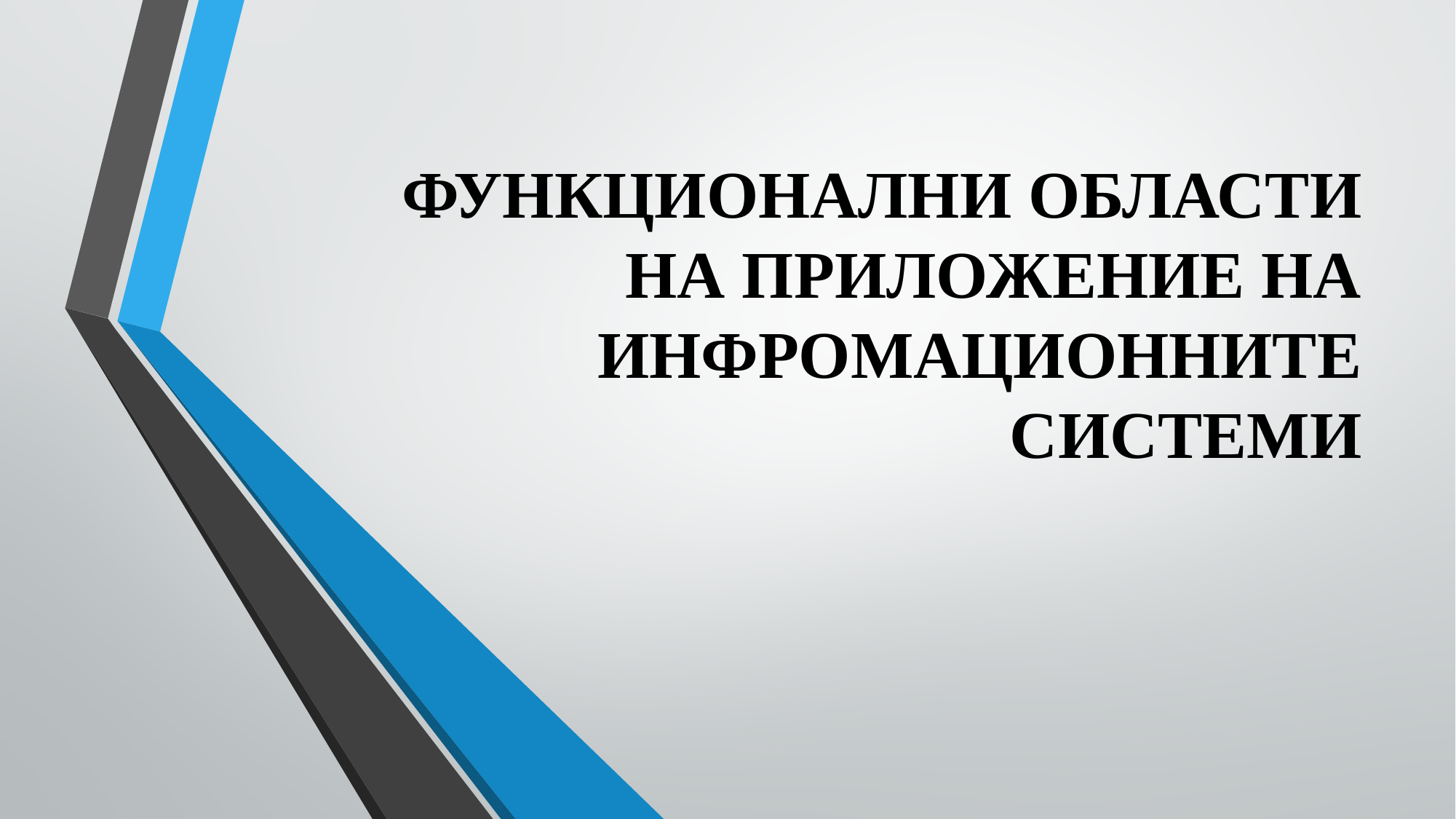

# ФУНКЦИОНАЛНИ ОБЛАСТИ НА ПРИЛОЖЕНИЕ НА ИНФРОМАЦИОННИТЕ СИСТЕМИ